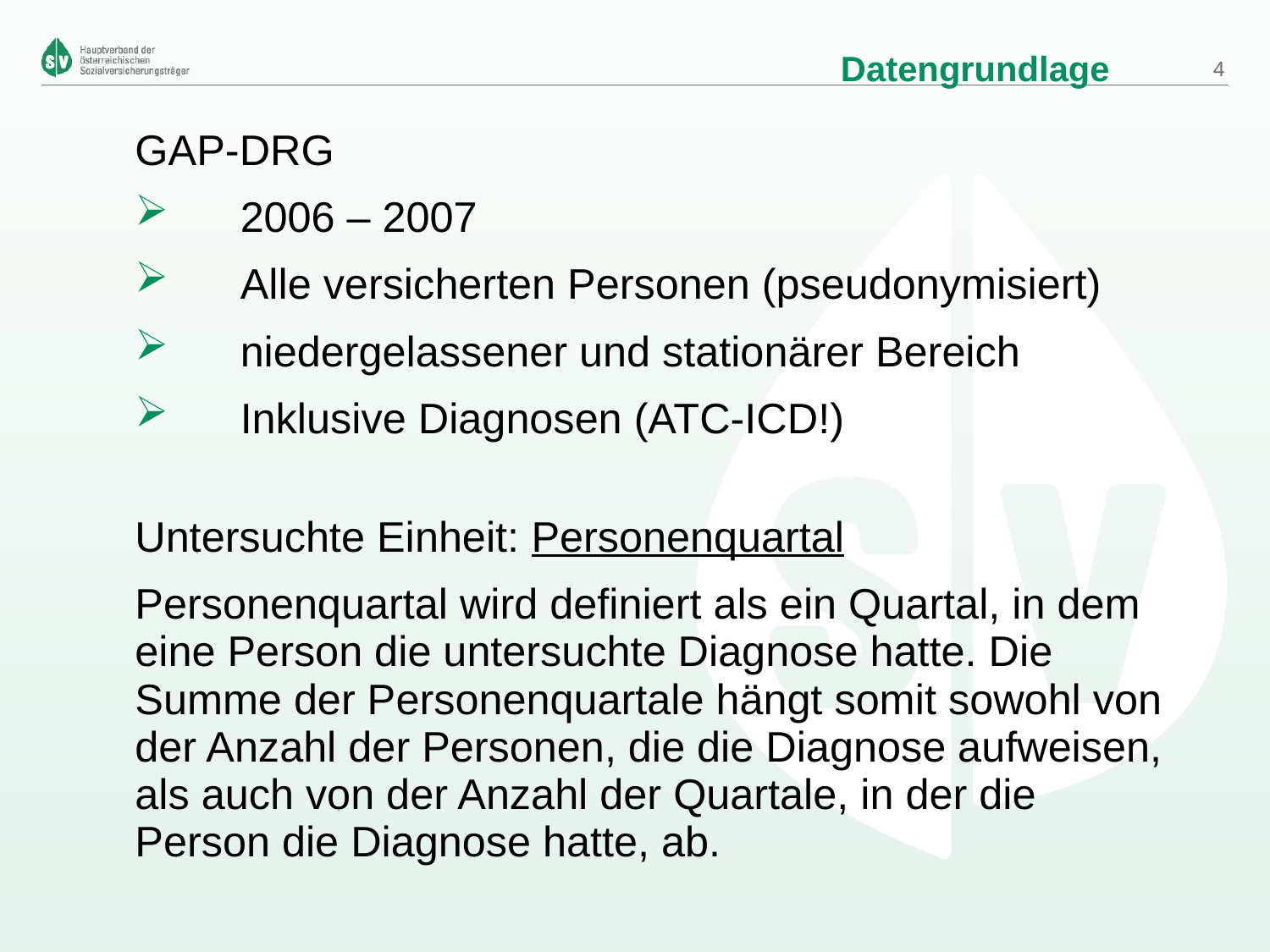

# Datengrundlage
4
GAP-DRG
2006 – 2007
Alle versicherten Personen (pseudonymisiert)
niedergelassener und stationärer Bereich
Inklusive Diagnosen (ATC-ICD!)
Untersuchte Einheit: Personenquartal
Personenquartal wird definiert als ein Quartal, in dem eine Person die untersuchte Diagnose hatte. Die Summe der Personenquartale hängt somit sowohl von der Anzahl der Personen, die die Diagnose aufweisen, als auch von der Anzahl der Quartale, in der die Person die Diagnose hatte, ab.